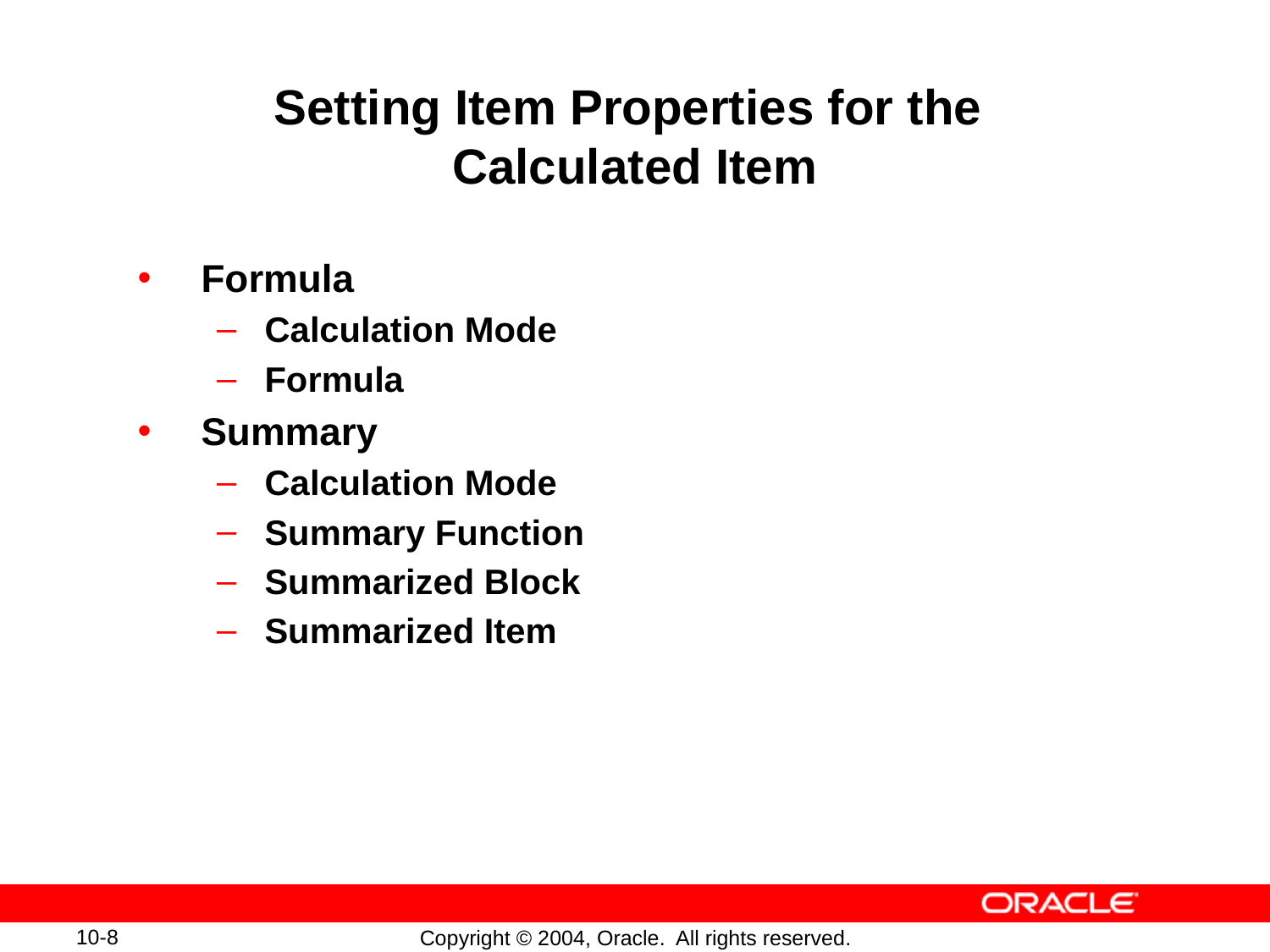

# Setting Item Properties for the Calculated Item
Formula
Calculation Mode
Formula
Summary
Calculation Mode
Summary Function
Summarized Block
Summarized Item